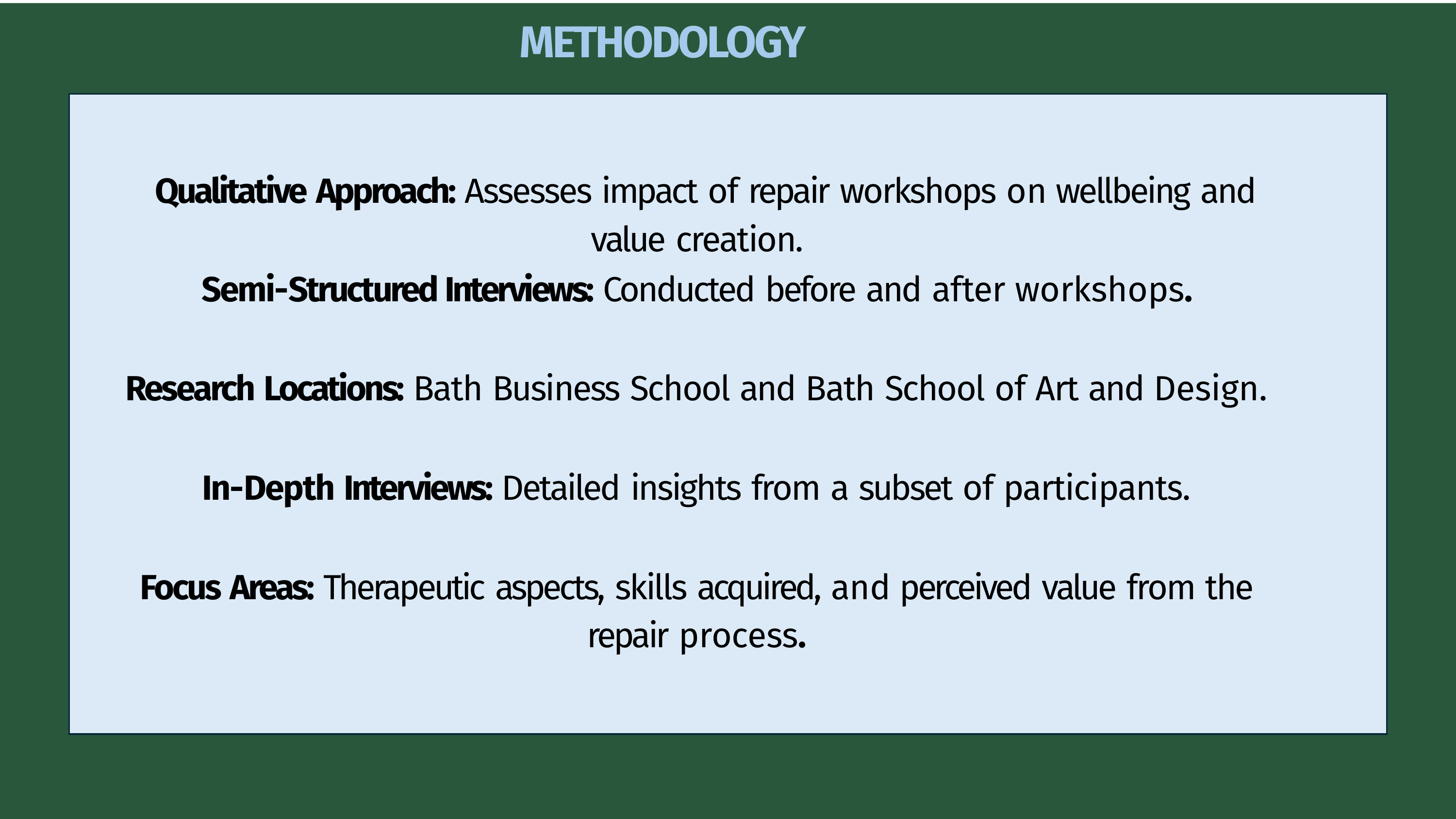

METHODOLOGY

  Qualitative Approach: Assesses impact of repair workshops on wellbeing and value creation.
Semi-Structured Interviews: Conducted before and after workshops.

Research Locations: Bath Business School and Bath School of Art and Design.

In-Depth Interviews: Detailed insights from a subset of participants.

Focus Areas: Therapeutic aspects, skills acquired, and perceived value from the repair process.